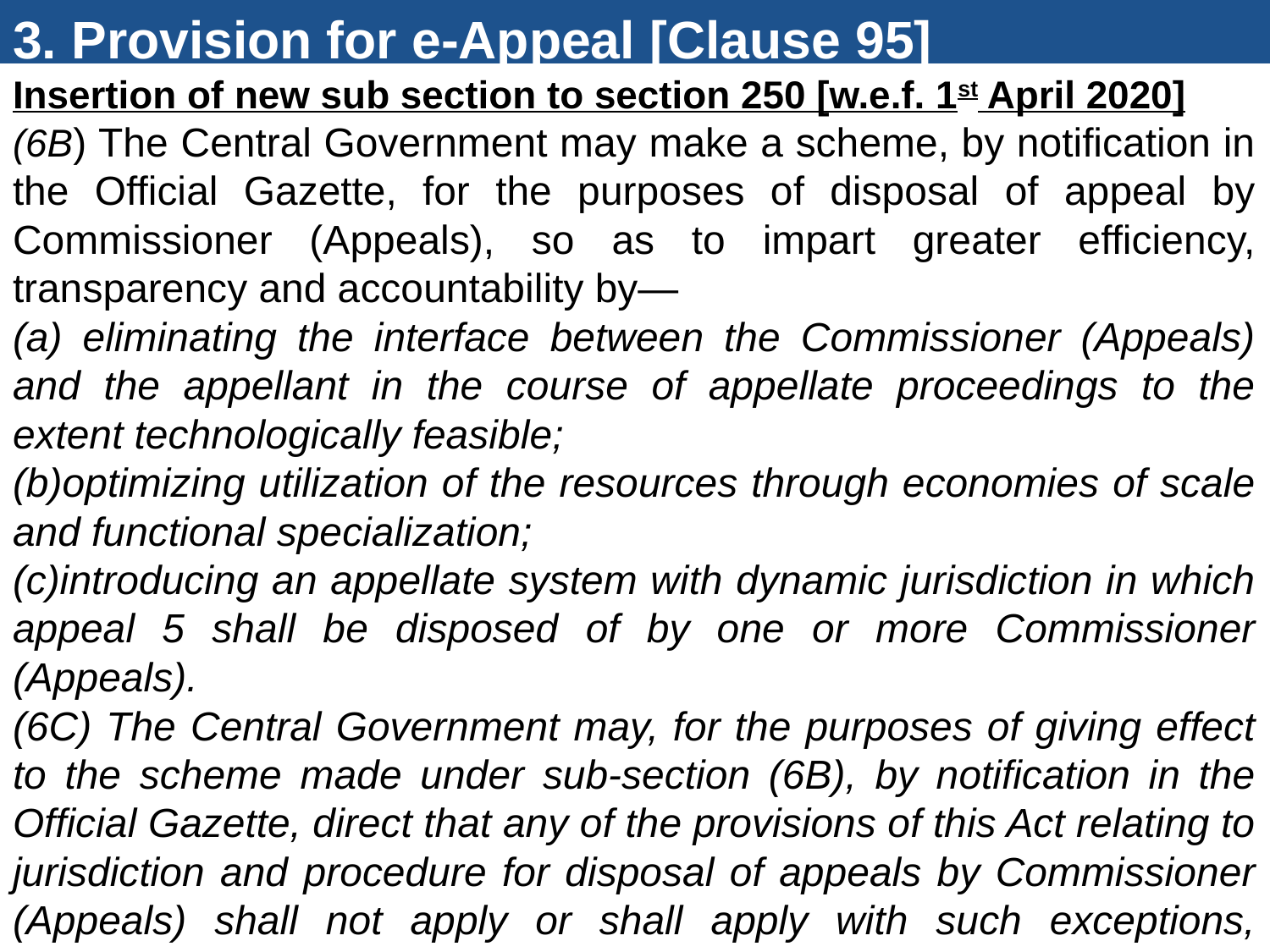

# 3. Provision for e-Appeal [Clause 95]
Insertion of new sub section to section 250 [w.e.f. 1st April 2020]
(6B) The Central Government may make a scheme, by notification in the Official Gazette, for the purposes of disposal of appeal by Commissioner (Appeals), so as to impart greater efficiency, transparency and accountability by—
(a) eliminating the interface between the Commissioner (Appeals) and the appellant in the course of appellate proceedings to the extent technologically feasible;
(b)optimizing utilization of the resources through economies of scale and functional specialization;
(c)introducing an appellate system with dynamic jurisdiction in which appeal 5 shall be disposed of by one or more Commissioner (Appeals).
(6C) The Central Government may, for the purposes of giving effect to the scheme made under sub-section (6B), by notification in the Official Gazette, direct that any of the provisions of this Act relating to jurisdiction and procedure for disposal of appeals by Commissioner (Appeals) shall not apply or shall apply with such exceptions, modifications and adaptations as may be specified in the notification:
Provided that no direction shall be issued after the 31st day of March 2022.
(6A) Every notification issued under sub-section (6B) and sub-section (6C) shall, as soon as may be after the notification is issued, be laid before each House of Parliament.”.

131